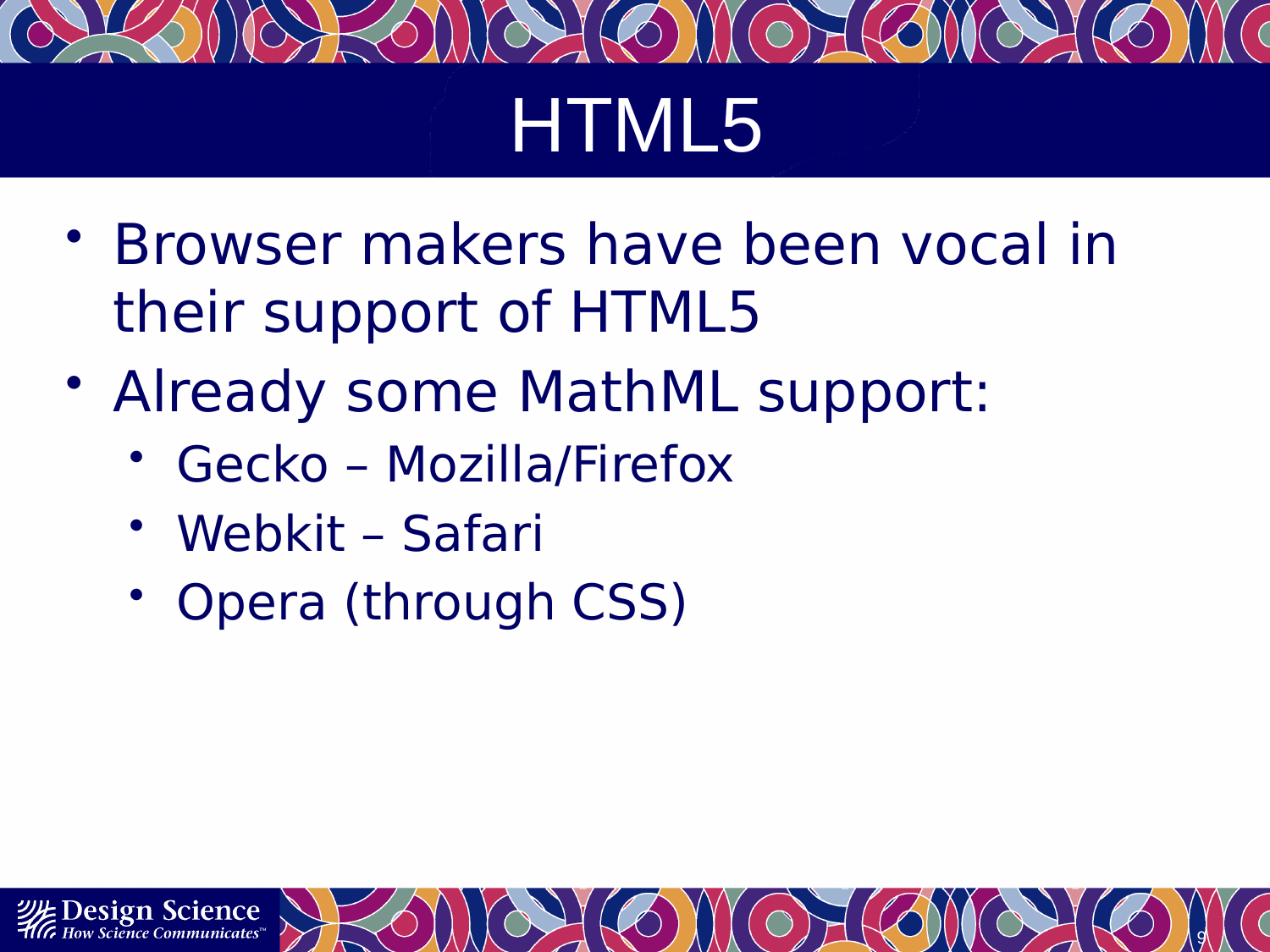

# HTML5
Browser makers have been vocal in their support of HTML5
Already some MathML support:
Gecko – Mozilla/Firefox
Webkit – Safari
Opera (through CSS)
9